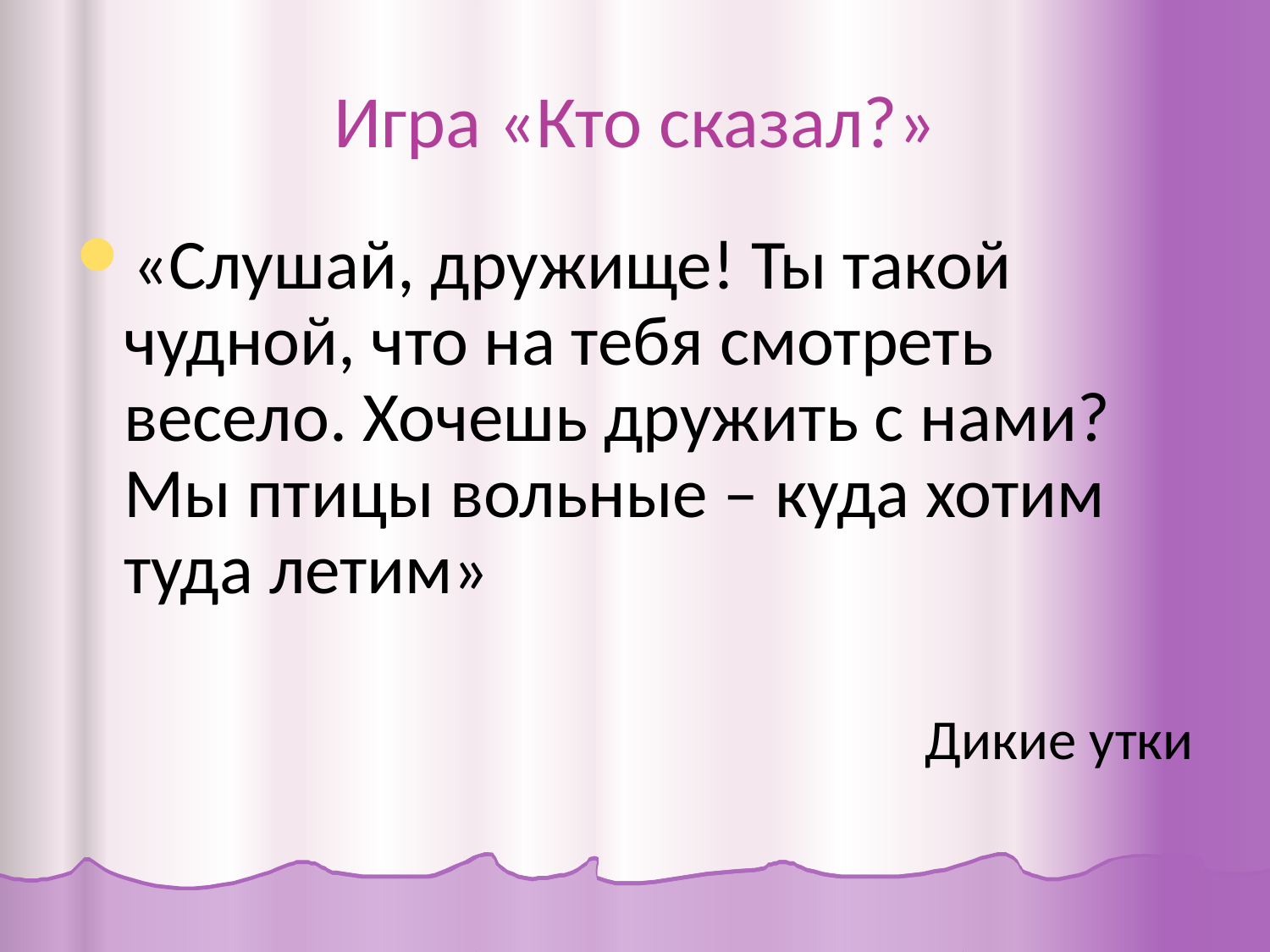

# Игра «Кто сказал?»
«Слушай, дружище! Ты такой чудной, что на тебя смотреть весело. Хочешь дружить с нами? Мы птицы вольные – куда хотим туда летим»

Дикие утки